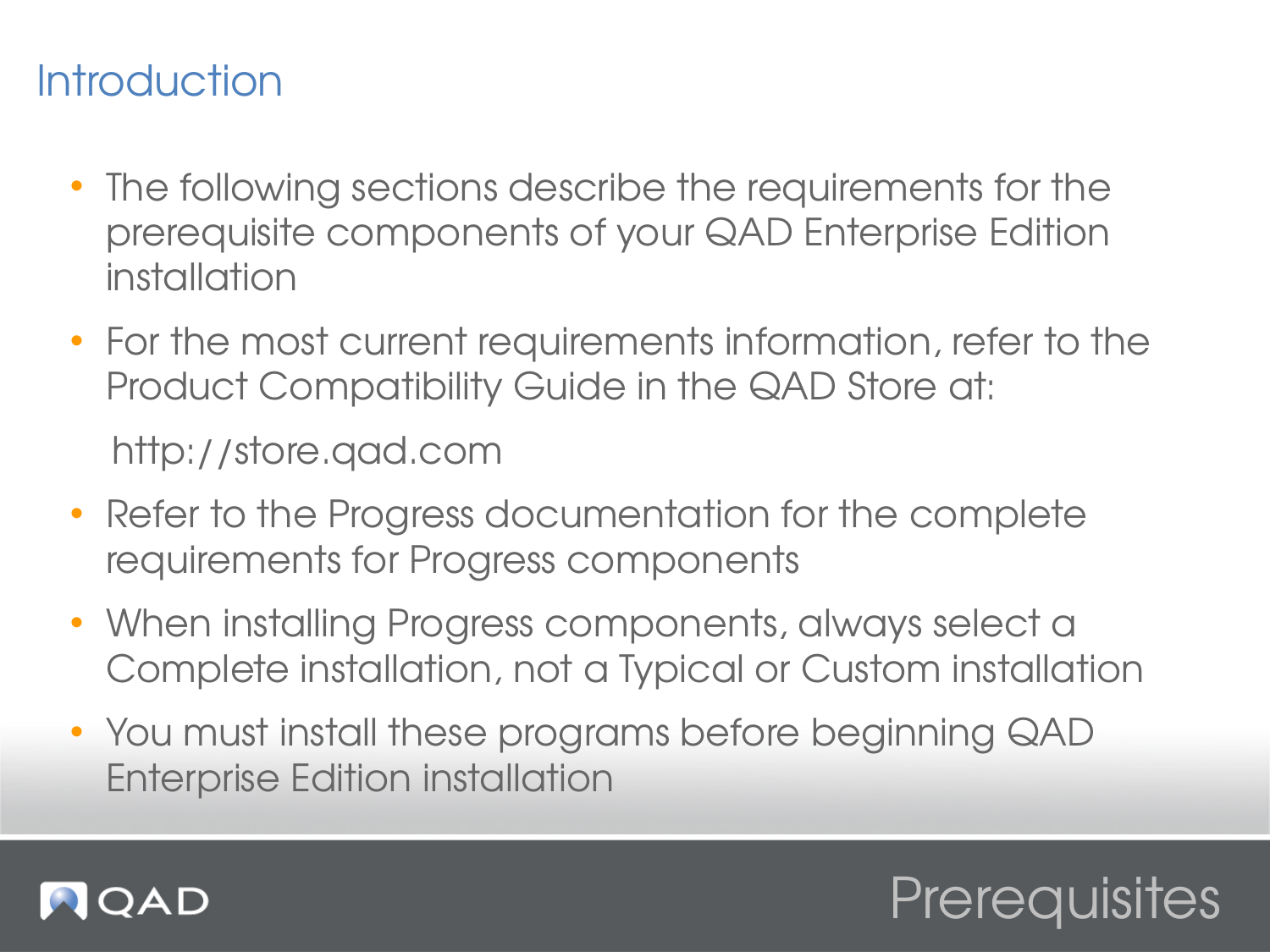

Introduction
The following sections describe the requirements for the prerequisite components of your QAD Enterprise Edition installation
For the most current requirements information, refer to the Product Compatibility Guide in the QAD Store at:
    http://store.qad.com
Refer to the Progress documentation for the complete requirements for Progress components
When installing Progress components, always select a Complete installation, not a Typical or Custom installation
You must install these programs before beginning QAD Enterprise Edition installation

# Prerequisites